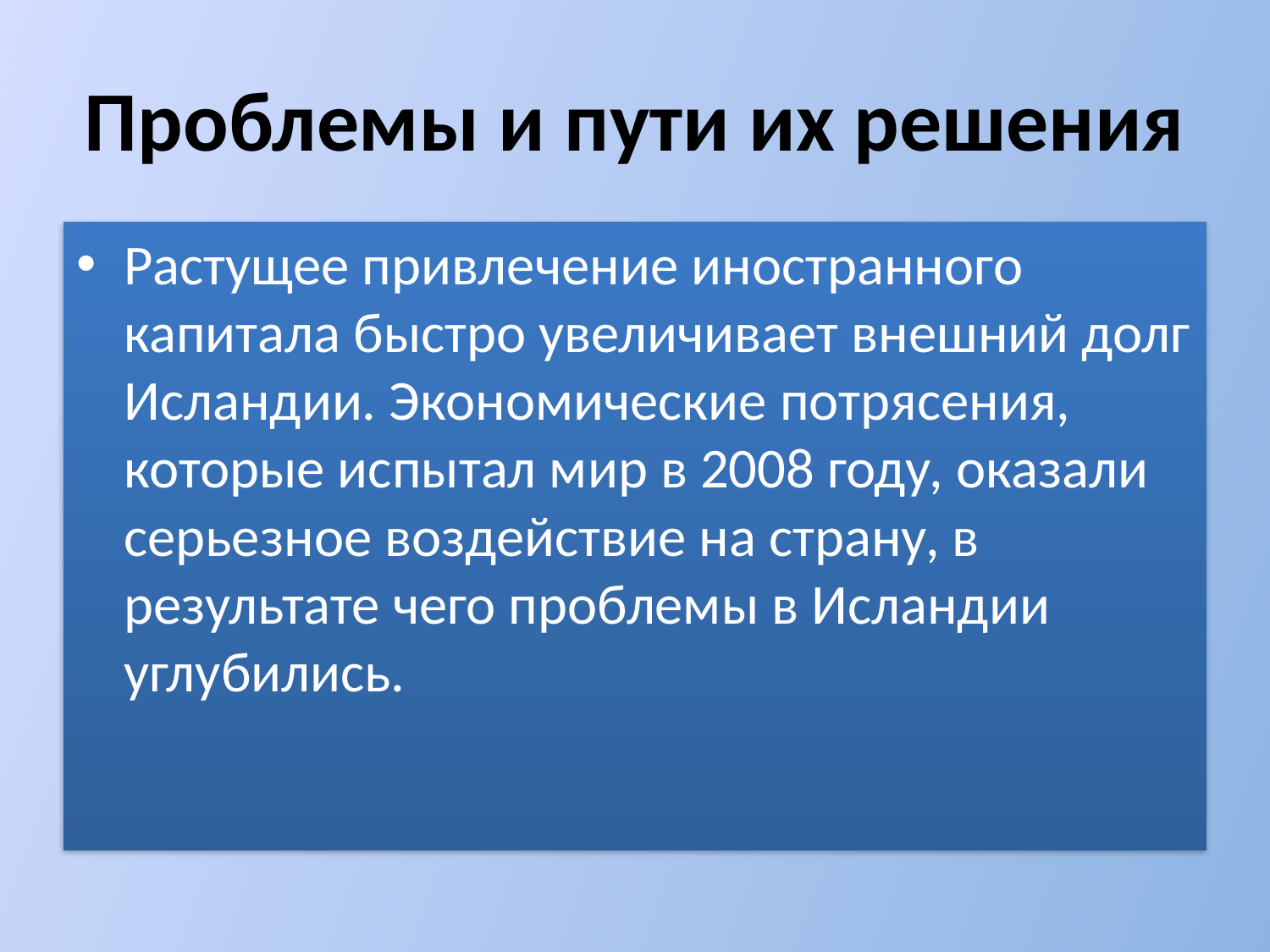

# Проблемы и пути их решения
Растущее привлечение иностранного капитала быстро увеличивает внешний долг Исландии. Экономические потрясения, которые испытал мир в 2008 году, оказали серьезное воздействие на страну, в результате чего проблемы в Исландии углубились.